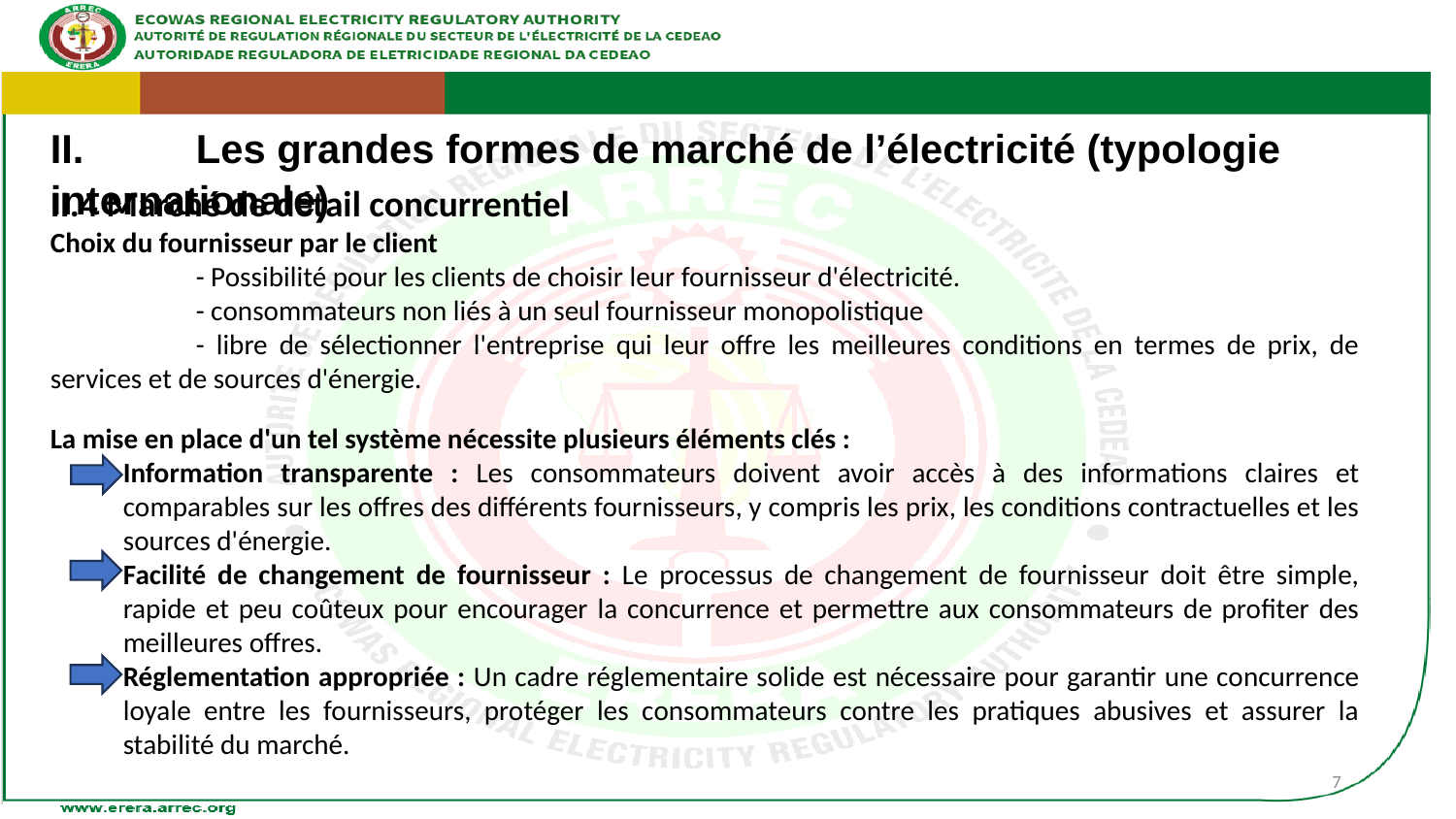

II.	Les grandes formes de marché de l’électricité (typologie internationale)
II.4 Marché de détail concurrentiel
Choix du fournisseur par le client
	- Possibilité pour les clients de choisir leur fournisseur d'électricité.
	- consommateurs non liés à un seul fournisseur monopolistique
	- libre de sélectionner l'entreprise qui leur offre les meilleures conditions en termes de prix, de services et de sources d'énergie.

La mise en place d'un tel système nécessite plusieurs éléments clés :
Information transparente : Les consommateurs doivent avoir accès à des informations claires et comparables sur les offres des différents fournisseurs, y compris les prix, les conditions contractuelles et les sources d'énergie.
Facilité de changement de fournisseur : Le processus de changement de fournisseur doit être simple, rapide et peu coûteux pour encourager la concurrence et permettre aux consommateurs de profiter des meilleures offres.
Réglementation appropriée : Un cadre réglementaire solide est nécessaire pour garantir une concurrence loyale entre les fournisseurs, protéger les consommateurs contre les pratiques abusives et assurer la stabilité du marché.

7